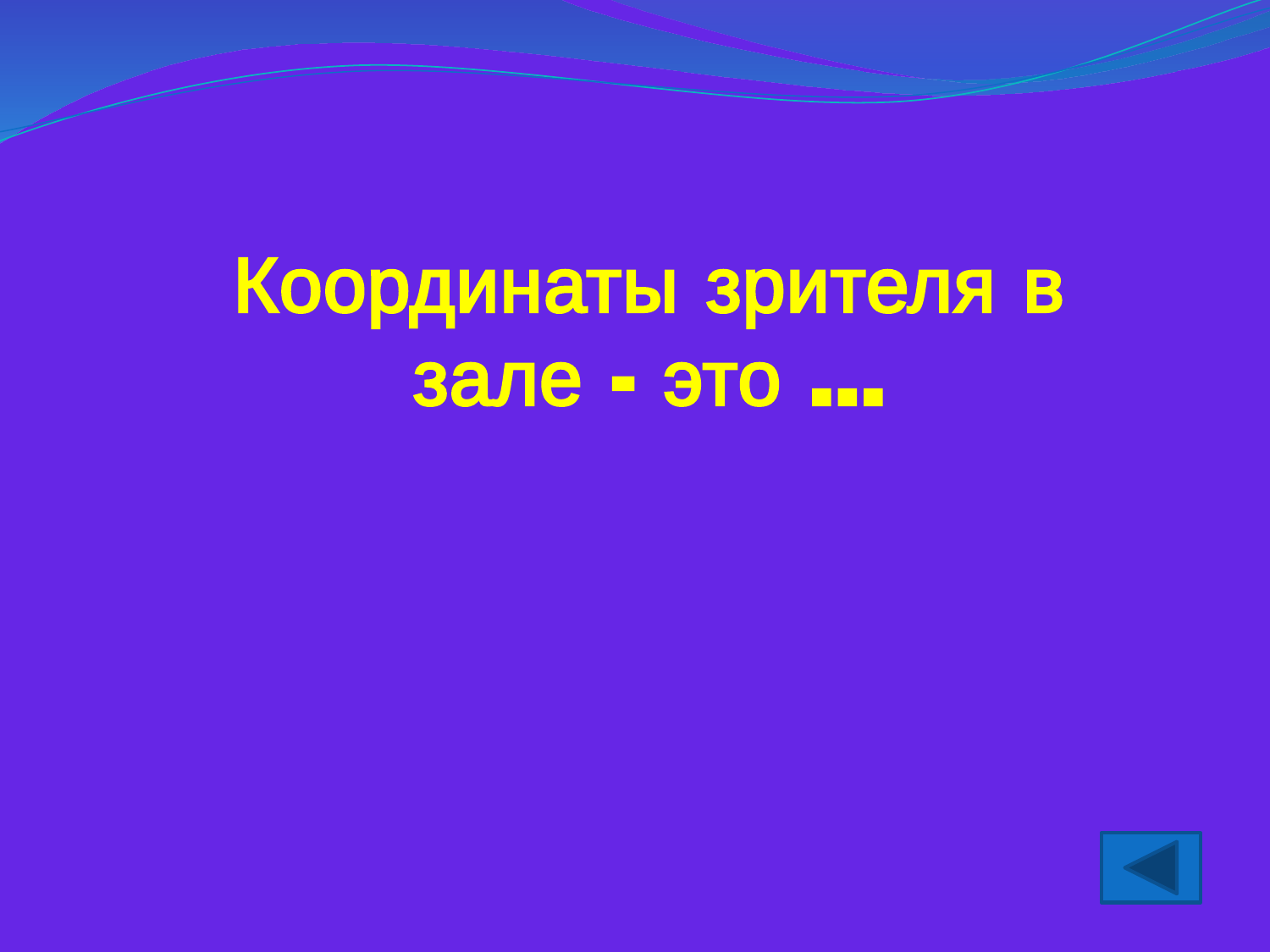

Координаты зрителя в зале - это …